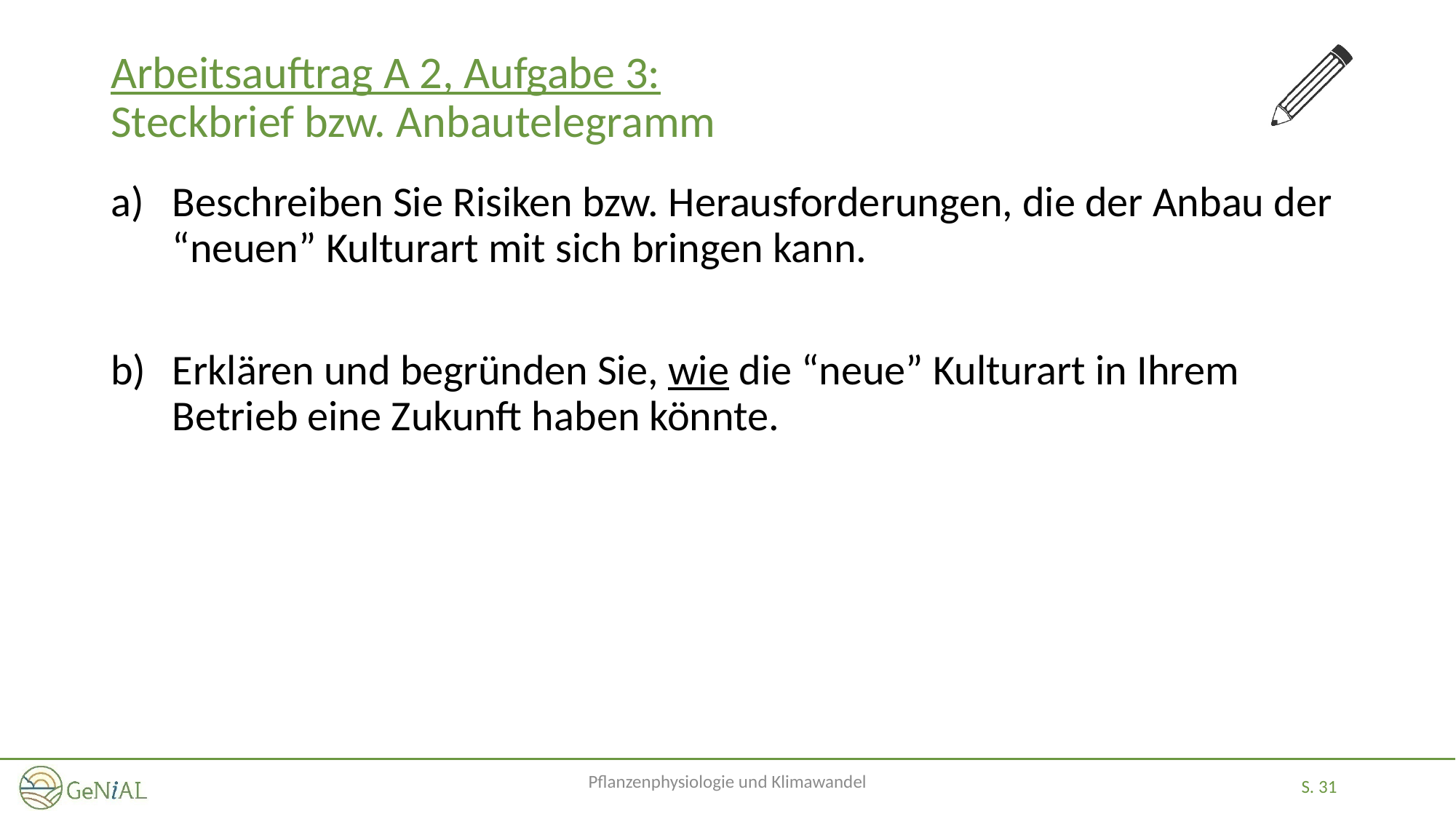

# Arbeitsauftrag A 2, Aufgabe 3: Steckbrief bzw. Anbautelegramm
Beschreiben Sie Risiken bzw. Herausforderungen, die der Anbau der “neuen” Kulturart mit sich bringen kann.

Erklären und begründen Sie, wie die “neue” Kulturart in Ihrem Betrieb eine Zukunft haben könnte.

Pflanzenphysiologie und Klimawandel